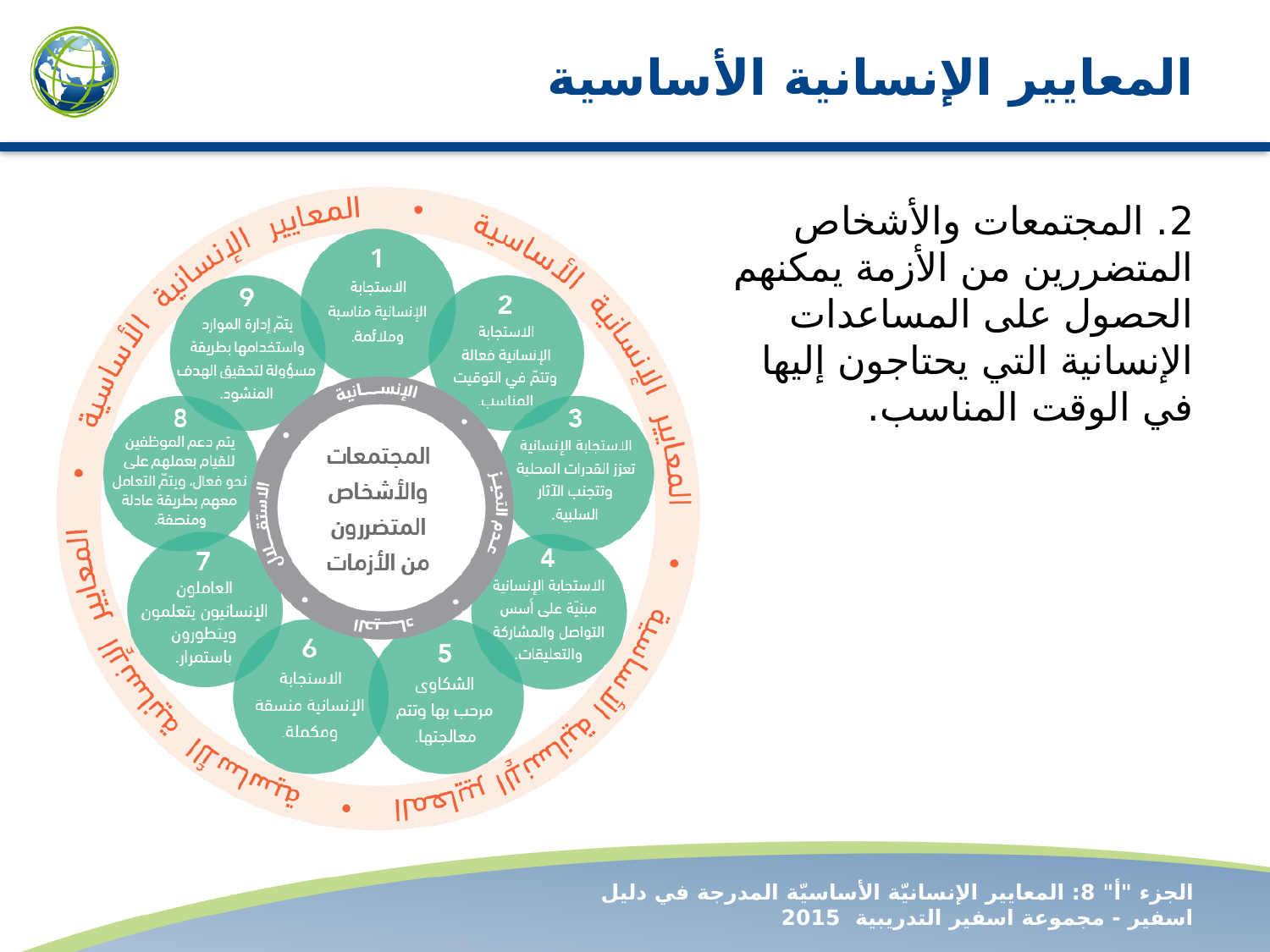

# المعايير الإنسانية الأساسية
2. المجتمعات والأشخاص المتضررين من الأزمة يمكنهم الحصول على المساعدات الإنسانية التي يحتاجون إليها في الوقت المناسب.
الجزء "أ" 8: المعايير الإنسانيّة الأساسيّة المدرجة في دليل اسفير - مجموعة اسفير التدريبية  2015